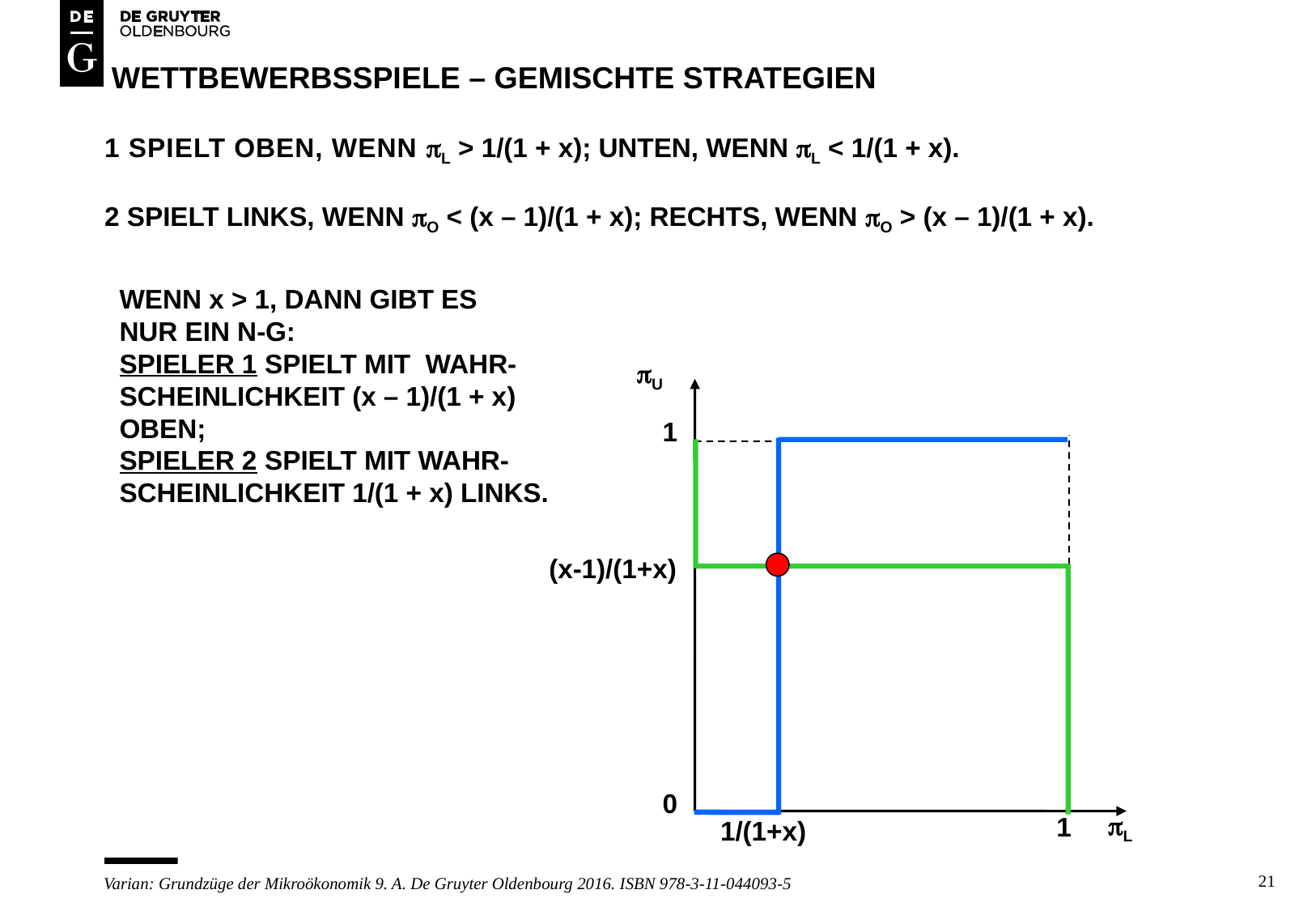

# Wettbewerbsspiele – gemischte strategien
1 spielt oben, wenn πL > 1/(1 + x); UNTEN, WENN πL < 1/(1 + x).

2 SPIELT LINKS, WENN πO < (x – 1)/(1 + x); RECHTS, WENN πO > (x – 1)/(1 + x).

WENN x > 1, DANN GIBT ES
NUR EIN N-G:
SPIELER 1 SPIELT MIT  WAHR-
SCHEINLICHKEIT (x – 1)/(1 + x)
OBEN;
SPIELER 2 SPIELT MIT WAHR-
SCHEINLICHKEIT 1/(1 + x) LINKS.
πU
1

(x-1)/(1+x)

0
πL
1
1/(1+x)

21
Varian: Grundzüge der Mikroökonomik 9. A. De Gruyter Oldenbourg 2016. ISBN 978-3-11-044093-5